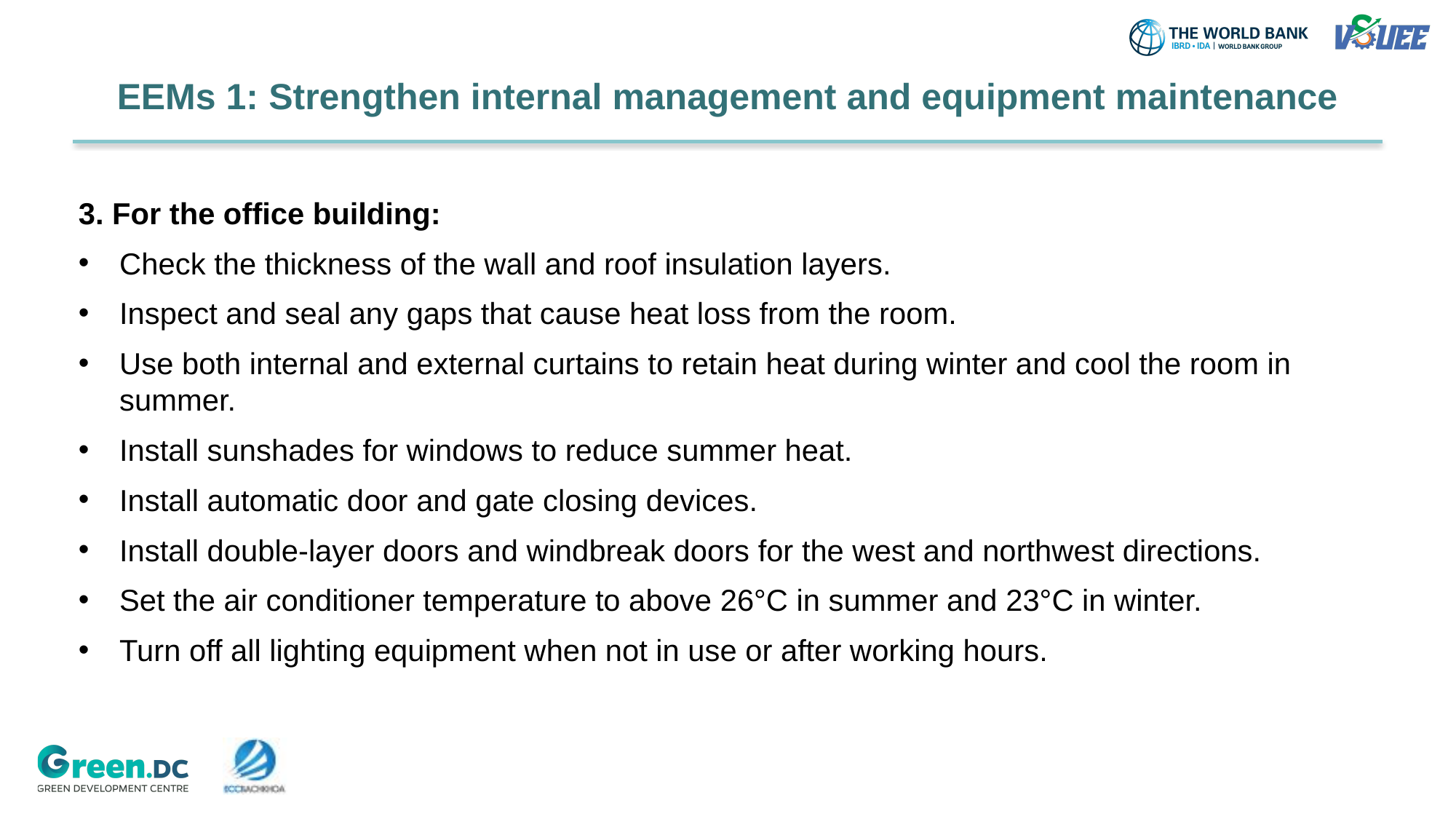

# EEMs 1: Strengthen internal management and equipment maintenance
3. For the office building:
Check the thickness of the wall and roof insulation layers.
Inspect and seal any gaps that cause heat loss from the room.
Use both internal and external curtains to retain heat during winter and cool the room in summer.
Install sunshades for windows to reduce summer heat.
Install automatic door and gate closing devices.
Install double-layer doors and windbreak doors for the west and northwest directions.
Set the air conditioner temperature to above 26°C in summer and 23°C in winter.
Turn off all lighting equipment when not in use or after working hours.